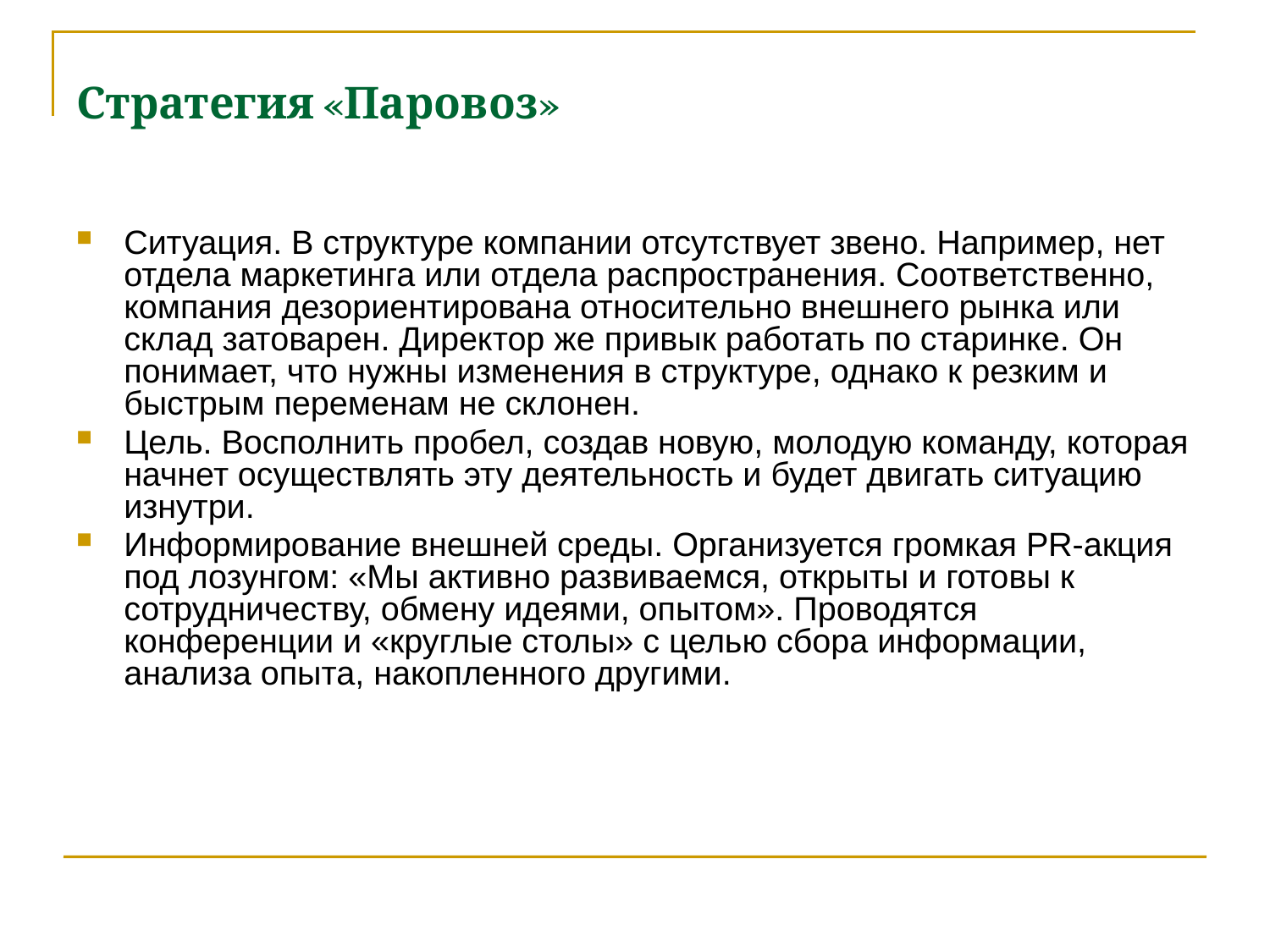

Стратегия «Паровоз»
Ситуация. В структуре компании отсутствует звено. Например, нет отдела маркетинга или отдела распространения. Соответственно, компания дезориентирована относительно внешнего рынка или склад затоварен. Директор же привык работать по старинке. Он понимает, что нужны изменения в структуре, однако к резким и быстрым переменам не склонен.
Цель. Восполнить пробел, создав новую, молодую команду, которая начнет осуществлять эту деятельность и будет двигать ситуацию изнутри.
Информирование внешней среды. Организуется громкая PR-акция под лозунгом: «Мы активно развиваемся, открыты и готовы к сотрудничеству, обмену идеями, опытом». Проводятся конференции и «круглые столы» с целью сбора информации, анализа опыта, накопленного другими.